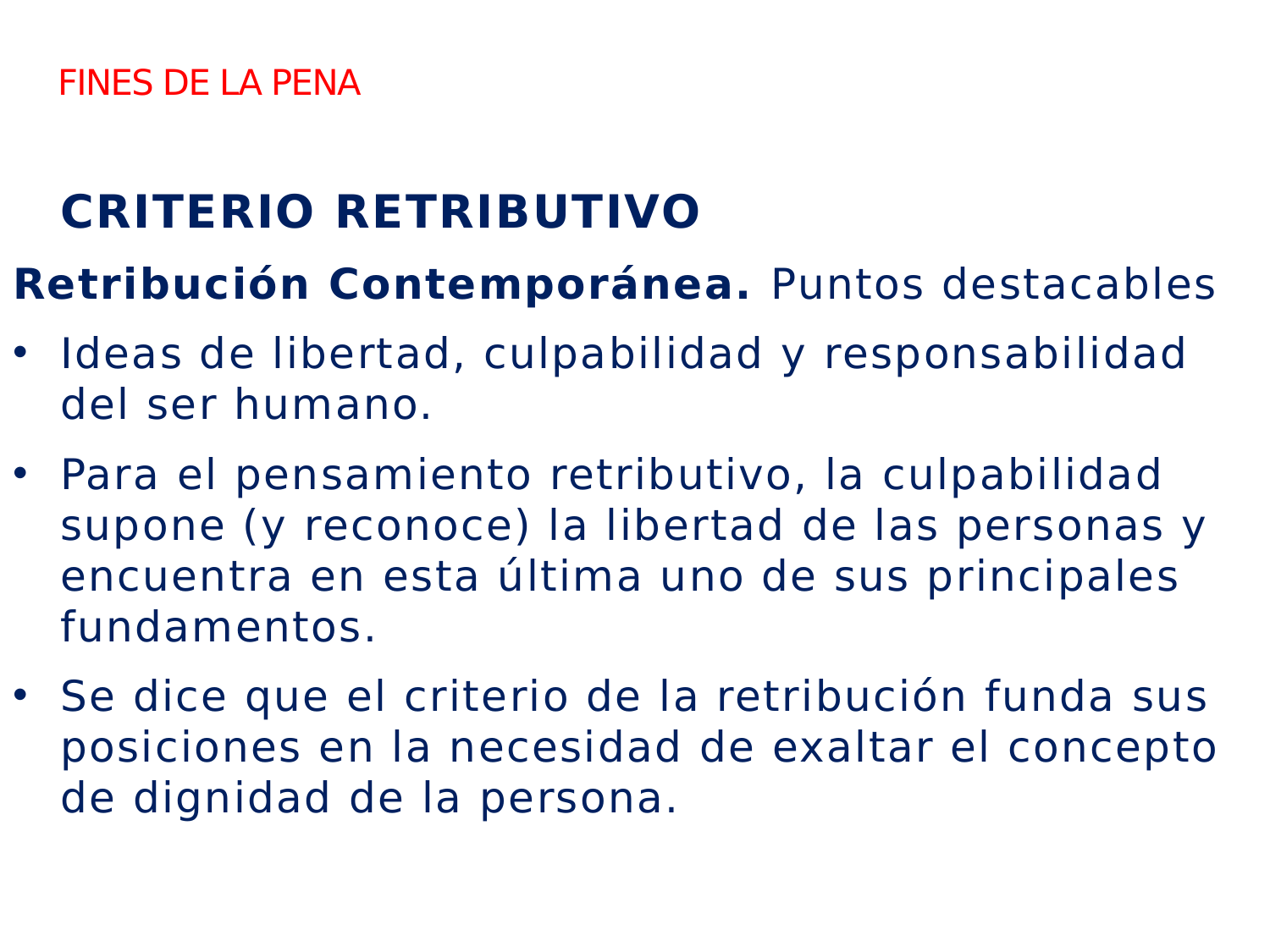

# FINES DE LA pena
CRITERIO RETRIBUTIVO
Retribución Contemporánea. Puntos destacables
Ideas de libertad, culpabilidad y responsabilidad del ser humano.
Para el pensamiento retributivo, la culpabilidad supone (y reconoce) la libertad de las personas y encuentra en esta última uno de sus principales fundamentos.
Se dice que el criterio de la retribución funda sus posiciones en la necesidad de exaltar el concepto de dignidad de la persona.

9
Sebastian Valenzuela A. /El Salvador /Marzo 2013